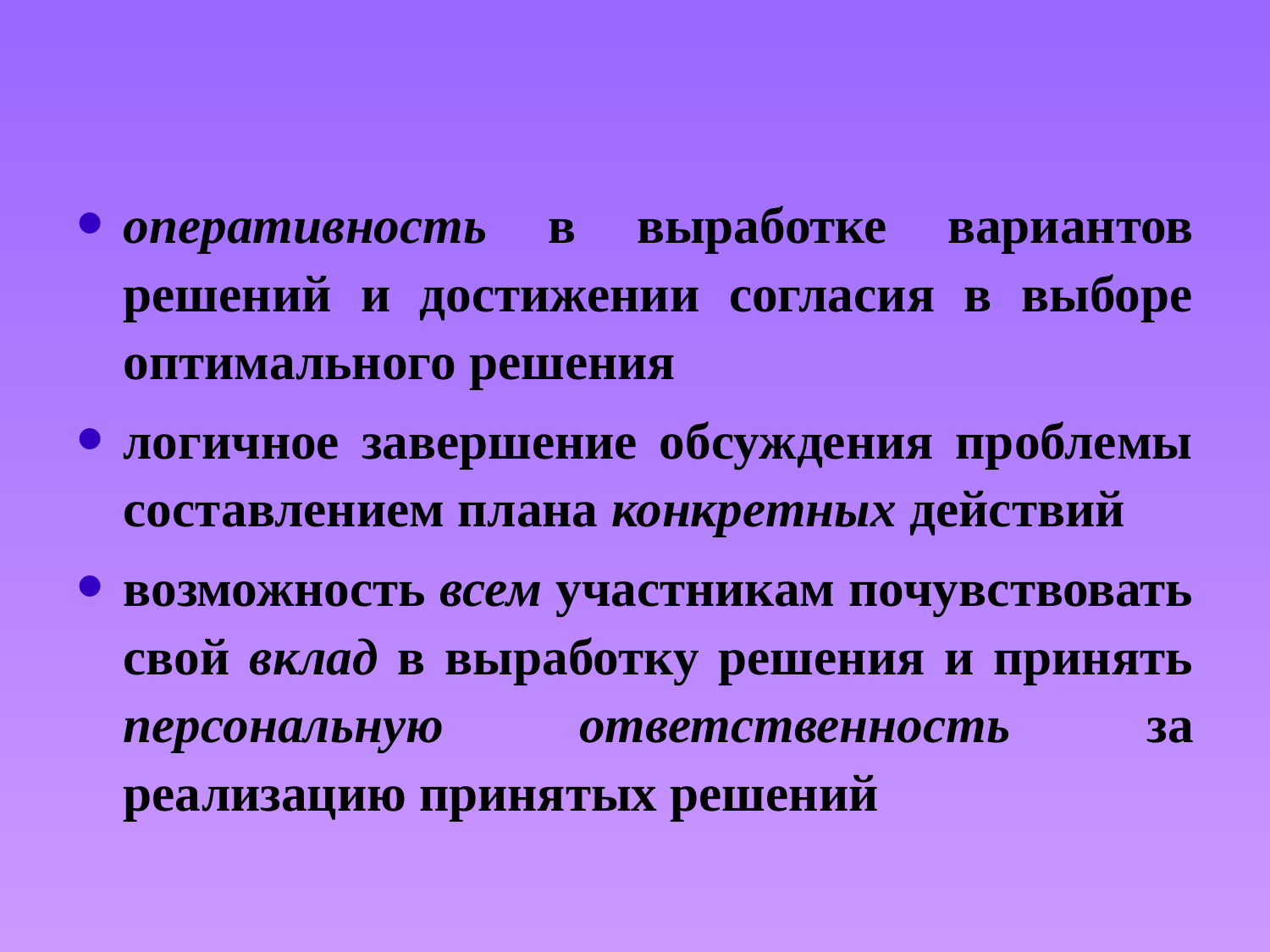

#
оперативность в выработке вариантов решений и достижении согласия в выборе оптимального решения
логичное завершение обсуждения проблемы составлением плана конкретных действий
возможность всем участникам почувствовать свой вклад в выработку решения и принять персональную ответственность за реализацию принятых решений